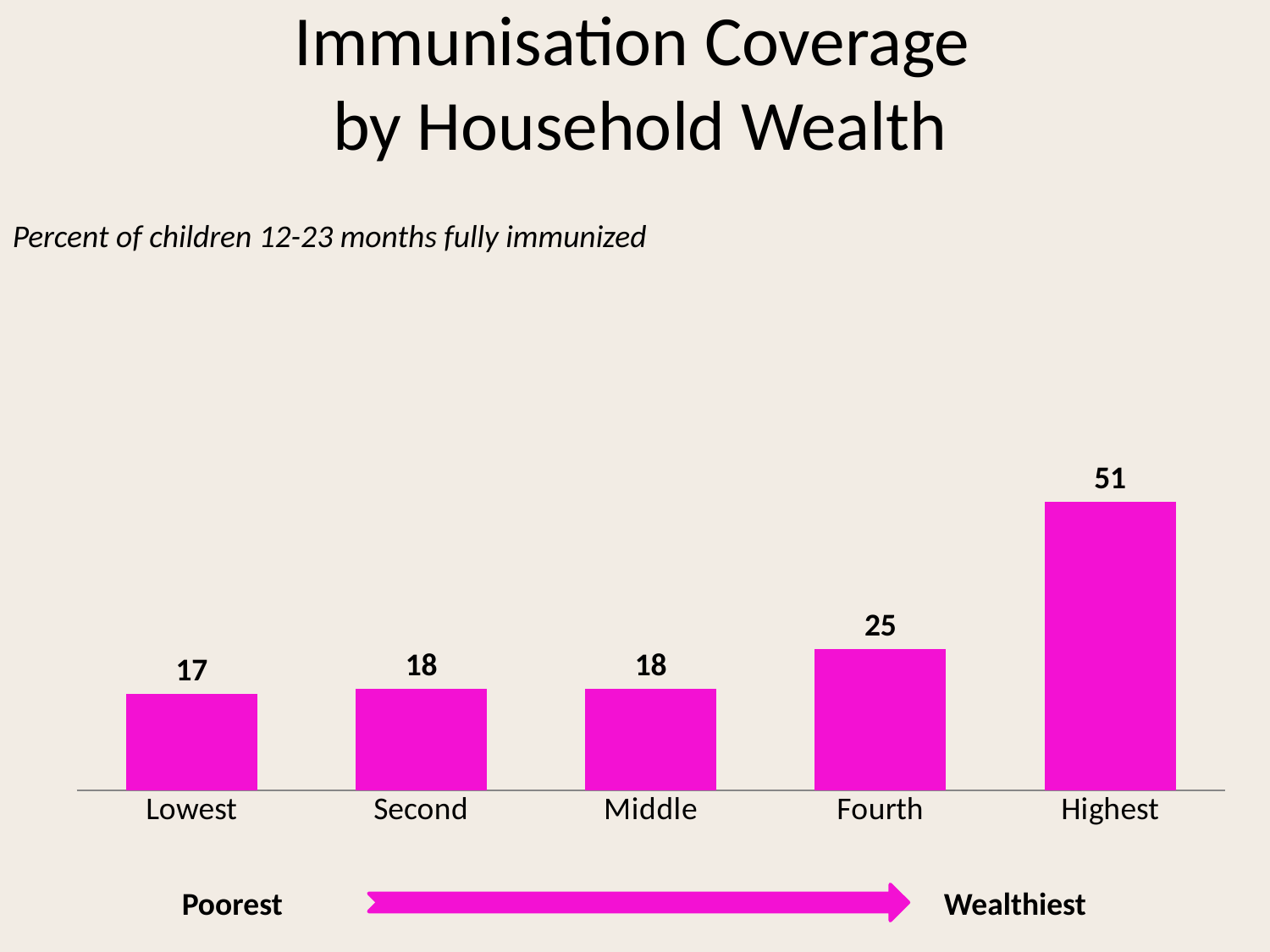

# Immunisation Coverage by Household Wealth
Percent of children 12-23 months fully immunized

### Chart

| Category | Series 1 |
|---|---|
| Lowest | 17.0 |
| Second | 18.0 |
| Middle | 18.0 |
| Fourth | 25.0 |
| Highest | 51.0 |
Poorest
Wealthiest